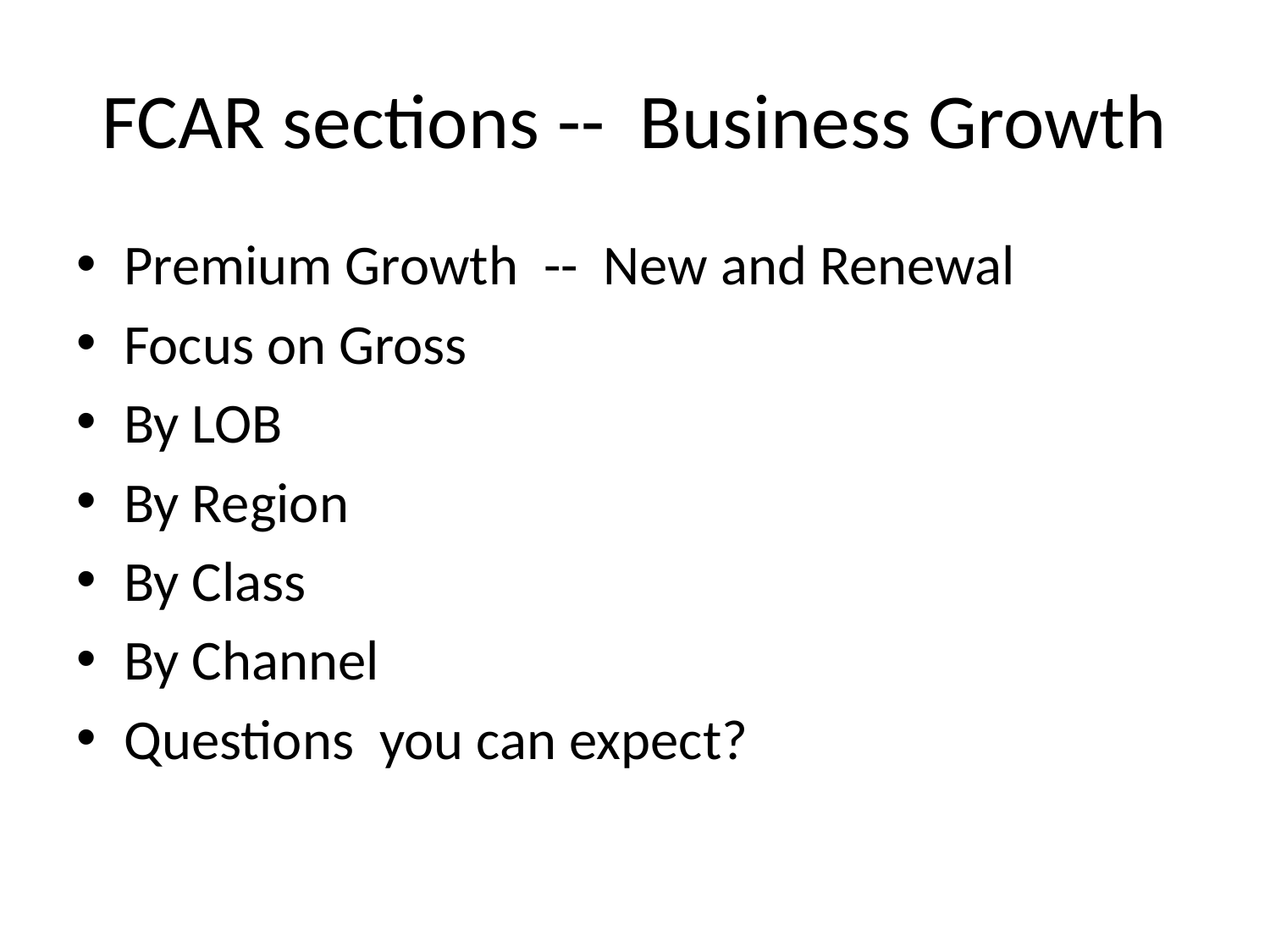

# FCAR sections --  Business Growth
Premium Growth  --  New and Renewal
Focus on Gross
By LOB
By Region
By Class
By Channel
Questions  you can expect?